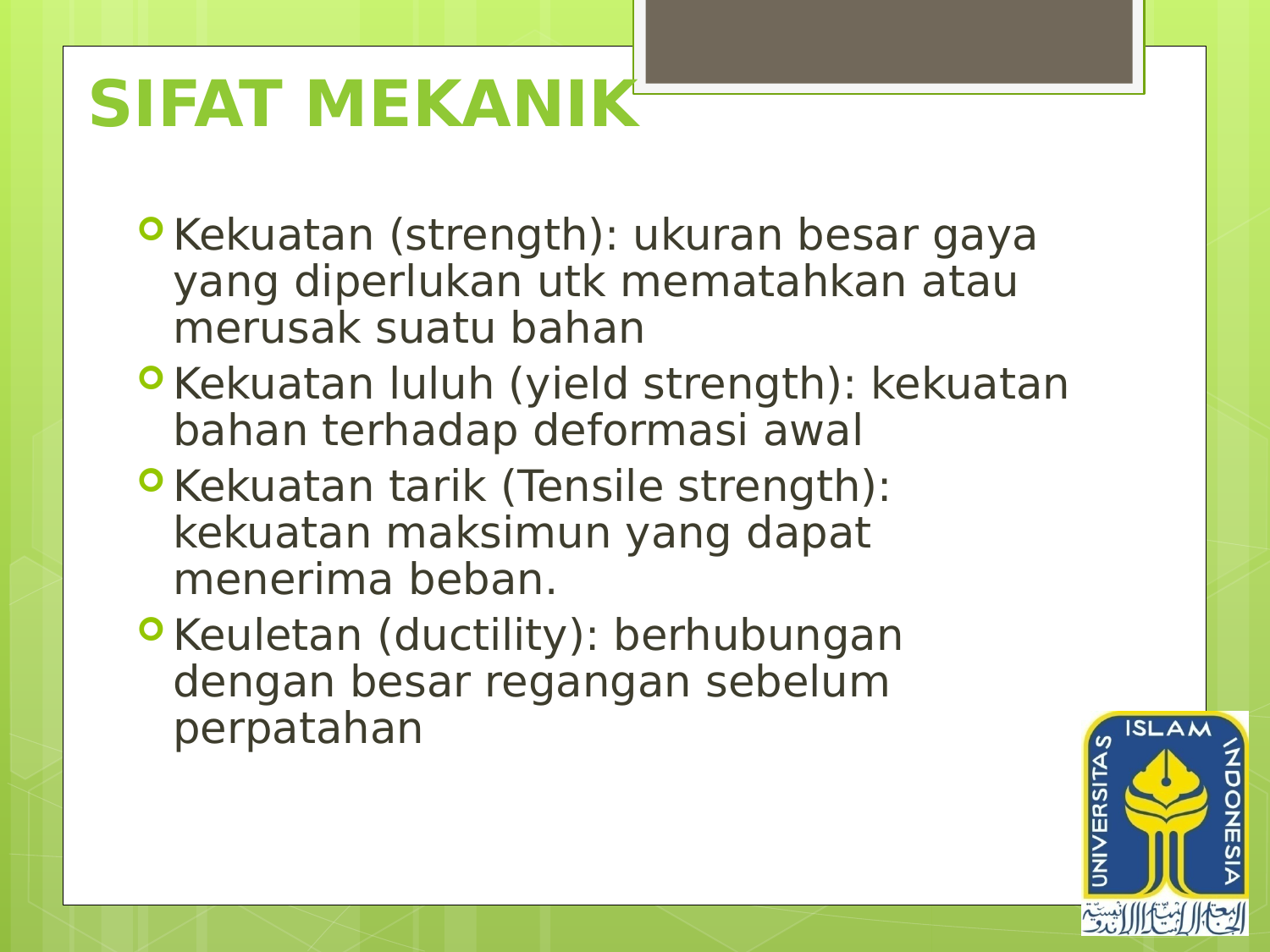

# Sifat mekanik
Kekuatan (strength): ukuran besar gaya yang diperlukan utk mematahkan atau merusak suatu bahan
Kekuatan luluh (yield strength): kekuatan bahan terhadap deformasi awal
Kekuatan tarik (Tensile strength): kekuatan maksimun yang dapat menerima beban.
Keuletan (ductility): berhubungan dengan besar regangan sebelum perpatahan